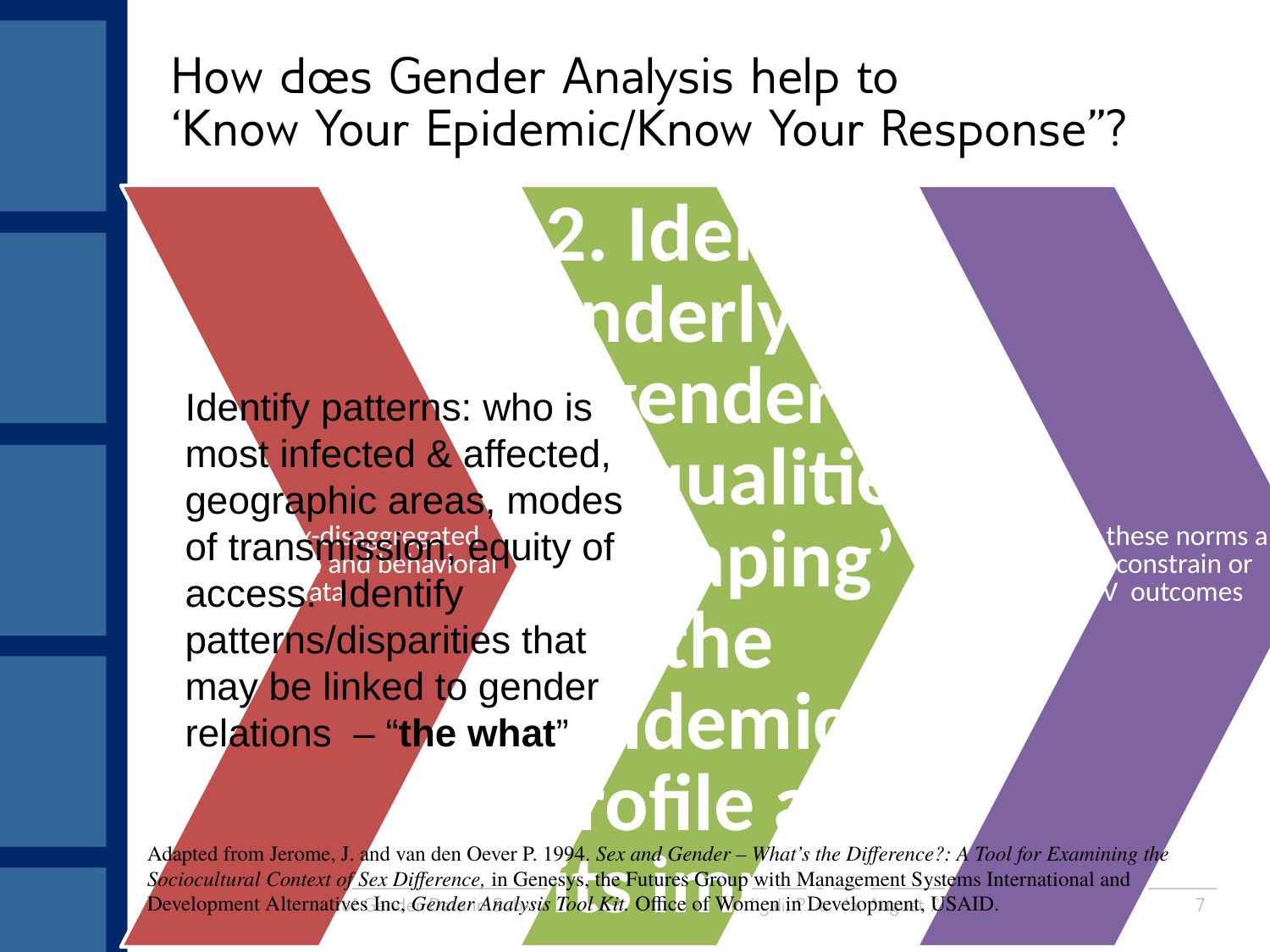

# How does Gender Analysis help to ‘Know Your Epidemic/Know Your Response”?
1. Review sex-disaggregated epidemiological and behavioral data
Identify patterns: who is most infected & affected,  geographic areas, modes of transmission, equity of access.  Identify patterns/disparities that may be linked to gender relations  – “the what”
Adapted from Jerome, J. and van den Oever P. 1994. Sex and Gender – What’s the Difference?: A Tool for Examining the Sociocultural Context of Sex Difference, in Genesys, the Futures Group with Management Systems International and Development Alternatives Inc, Gender Analysis Tool Kit. Office of Women in Development, USAID.